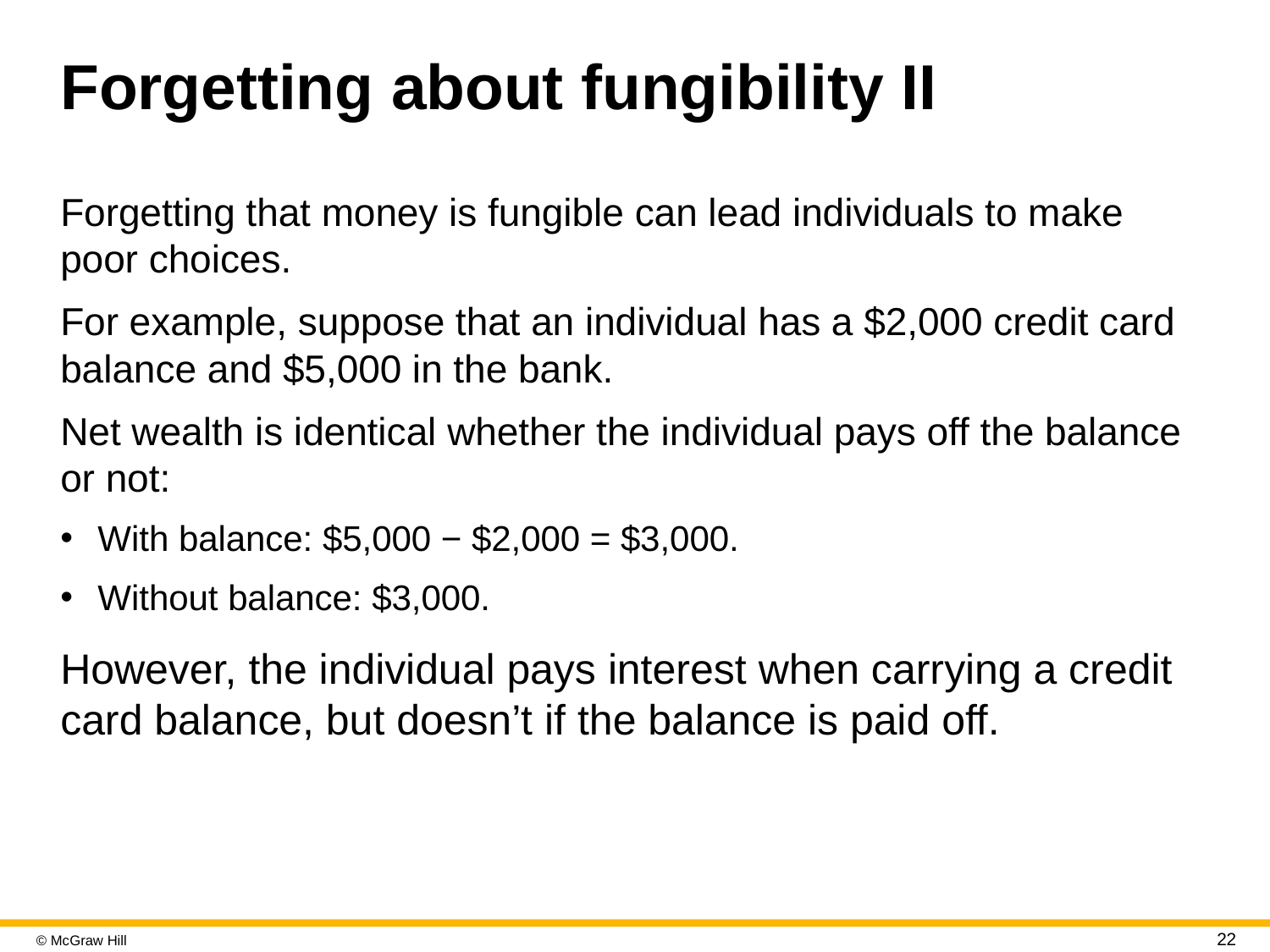

# Forgetting about fungibility II
Forgetting that money is fungible can lead individuals to make poor choices.
For example, suppose that an individual has a $2,000 credit card balance and $5,000 in the bank.
Net wealth is identical whether the individual pays off the balance or not:
With balance: $5,000 − $2,000 = $3,000.
Without balance: $3,000.
However, the individual pays interest when carrying a credit card balance, but doesn’t if the balance is paid off.